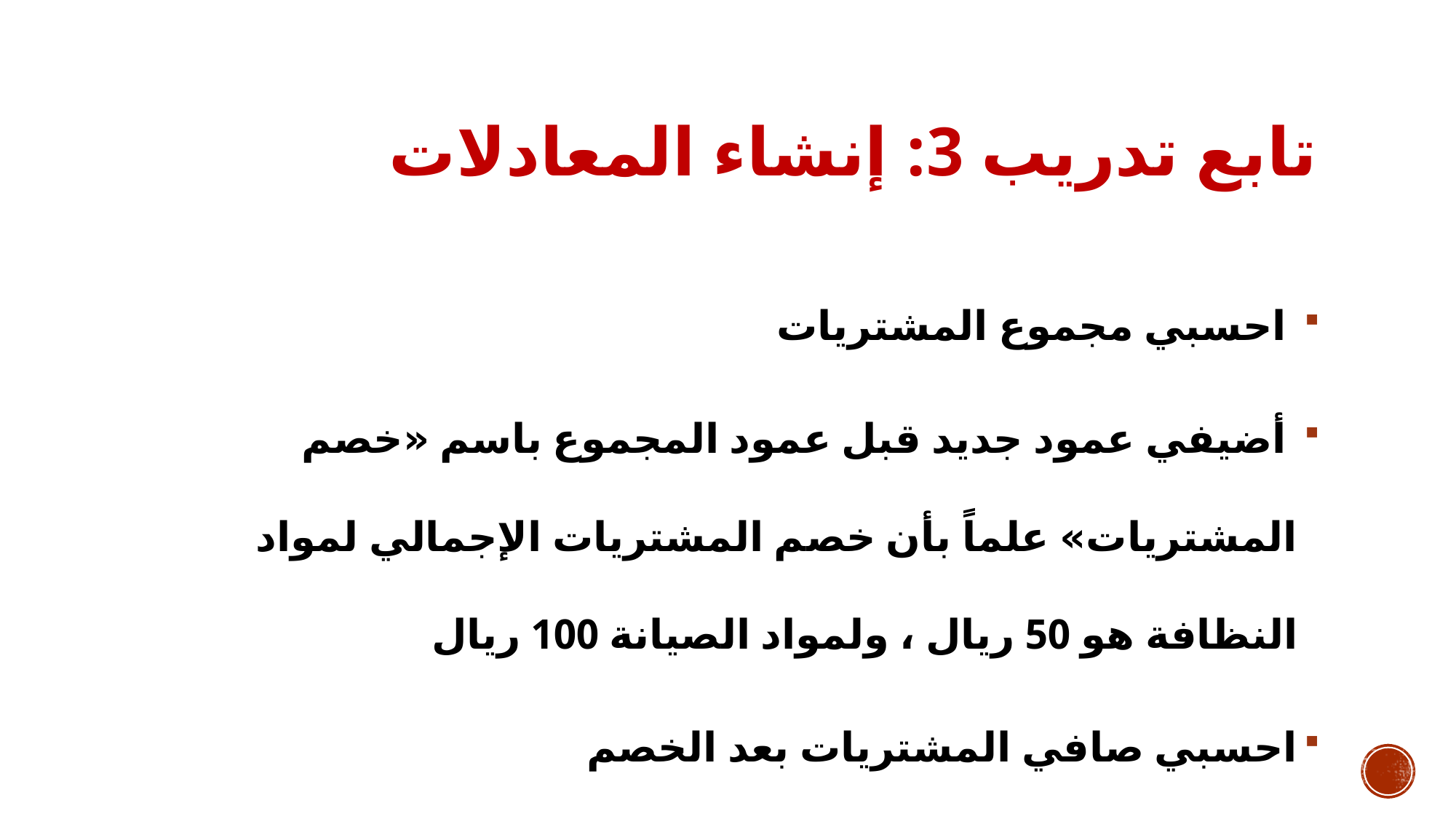

# تابع تدريب 3: إنشاء المعادلات
 احسبي مجموع المشتريات
 أضيفي عمود جديد قبل عمود المجموع باسم «خصم المشتريات» علماً بأن خصم المشتريات الإجمالي لمواد النظافة هو 50 ريال ، ولمواد الصيانة 100 ريال
احسبي صافي المشتريات بعد الخصم